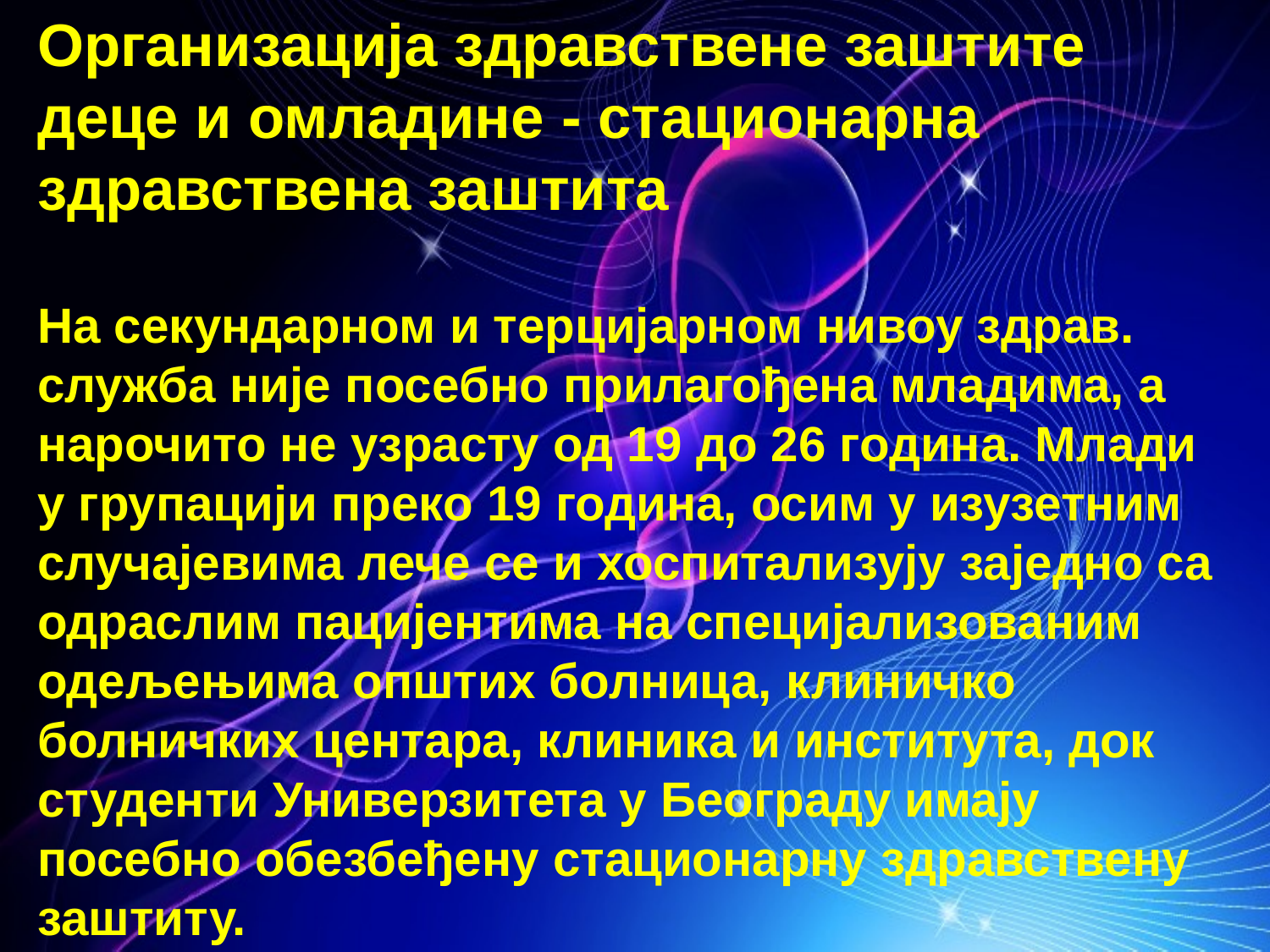

Организација здравствене заштите деце и омладине - стационарна здравствена заштита

На секундарном и терцијарном нивоу здрав. служба није посебно прилагођена младима, а нарочито не узрасту од 19 до 26 година. Млади у групацији преко 19 година, осим у изузетним случајевима лече се и хоспитализују заједно са одраслим пацијентима на специјализованим одељењима општих болница, клиничко болничких центара, клиника и института, док студенти Универзитета у Београду имају посебно обезбеђену стационарну здравствену заштиту.